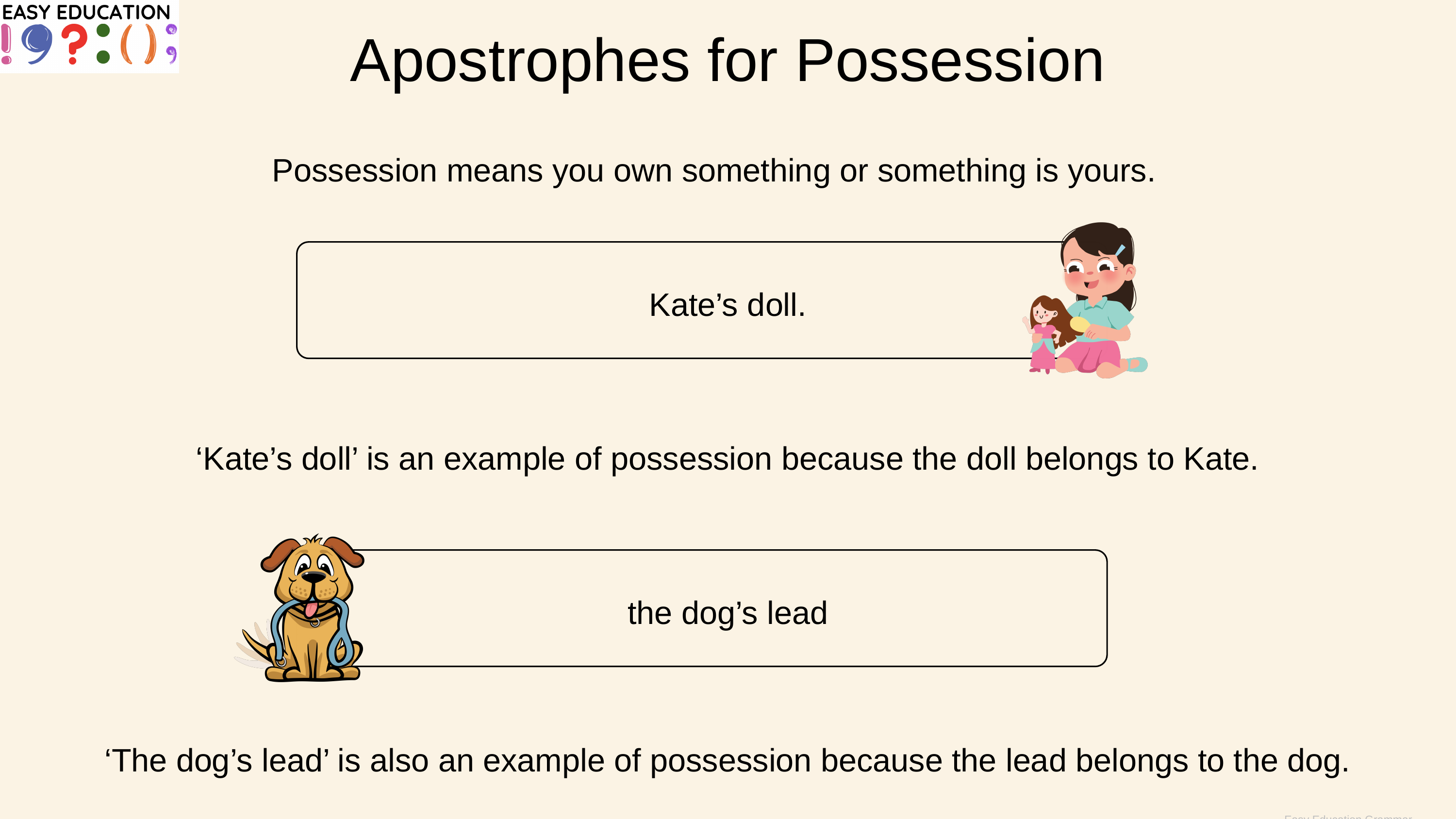

Apostrophes for Possession
Possession means you own something or something is yours.

Kate’s doll.
‘Kate’s doll’ is an example of possession because the doll belongs to Kate.

the dog’s lead
‘The dog’s lead’ is also an example of possession because the lead belongs to the dog.